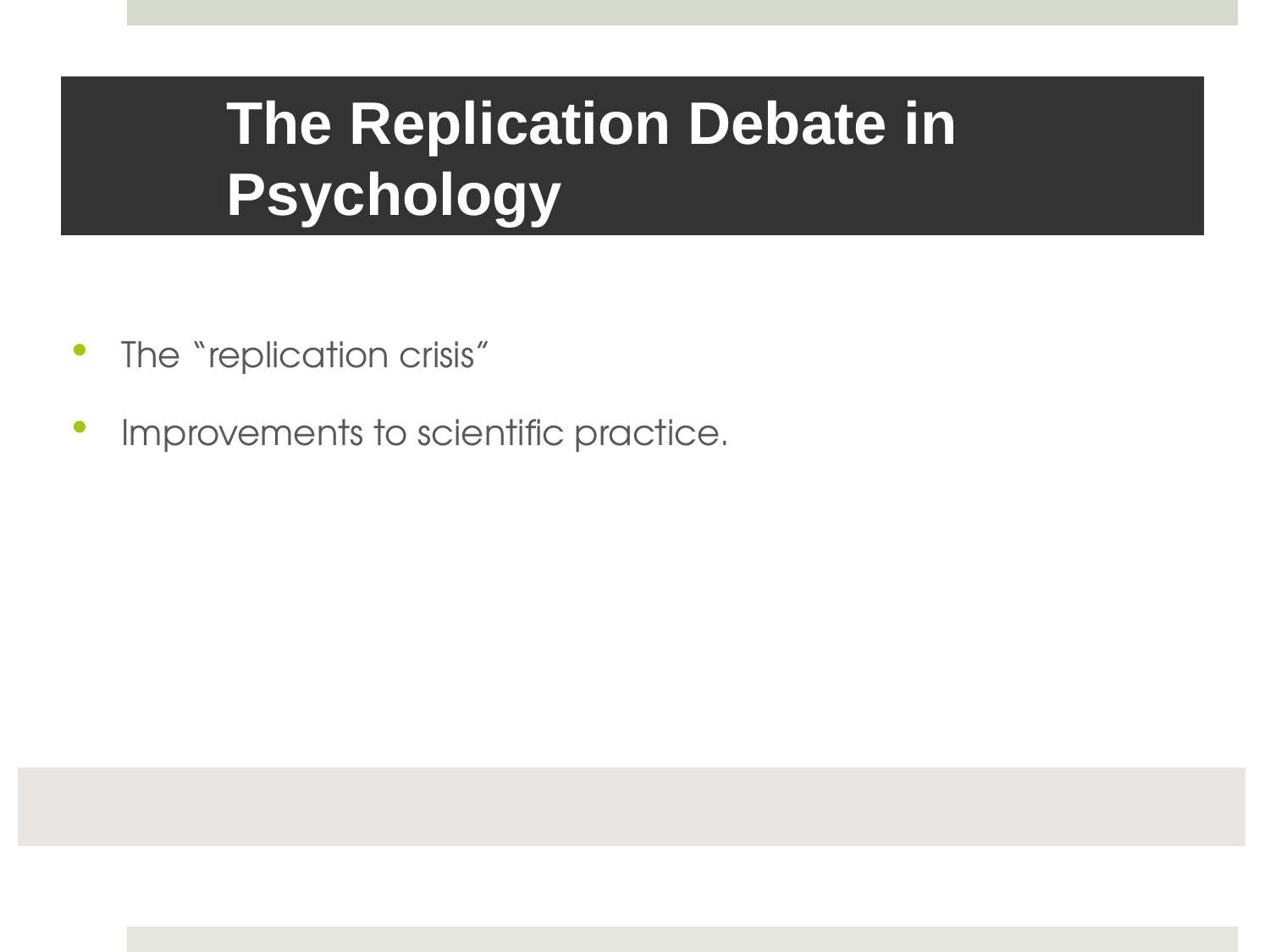

# The Replication Debate in Psychology
The “replication crisis”
Improvements to scientific practice.